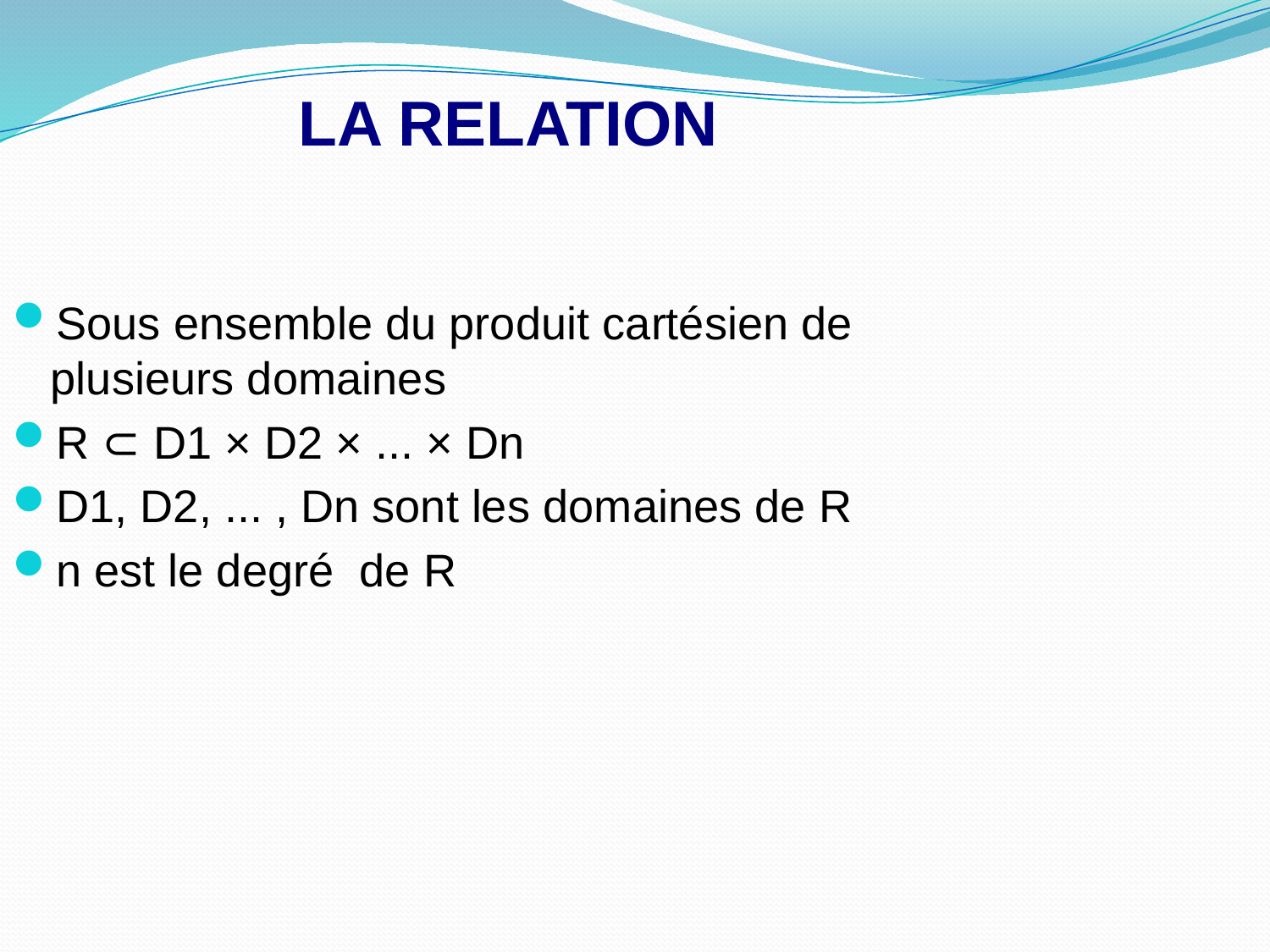

LA RELATION
Sous ensemble du produit cartésien de plusieurs domaines
R ⊂ D1 × D2 × ... × Dn
D1, D2, ... , Dn sont les domaines de R
n est le degré  de R